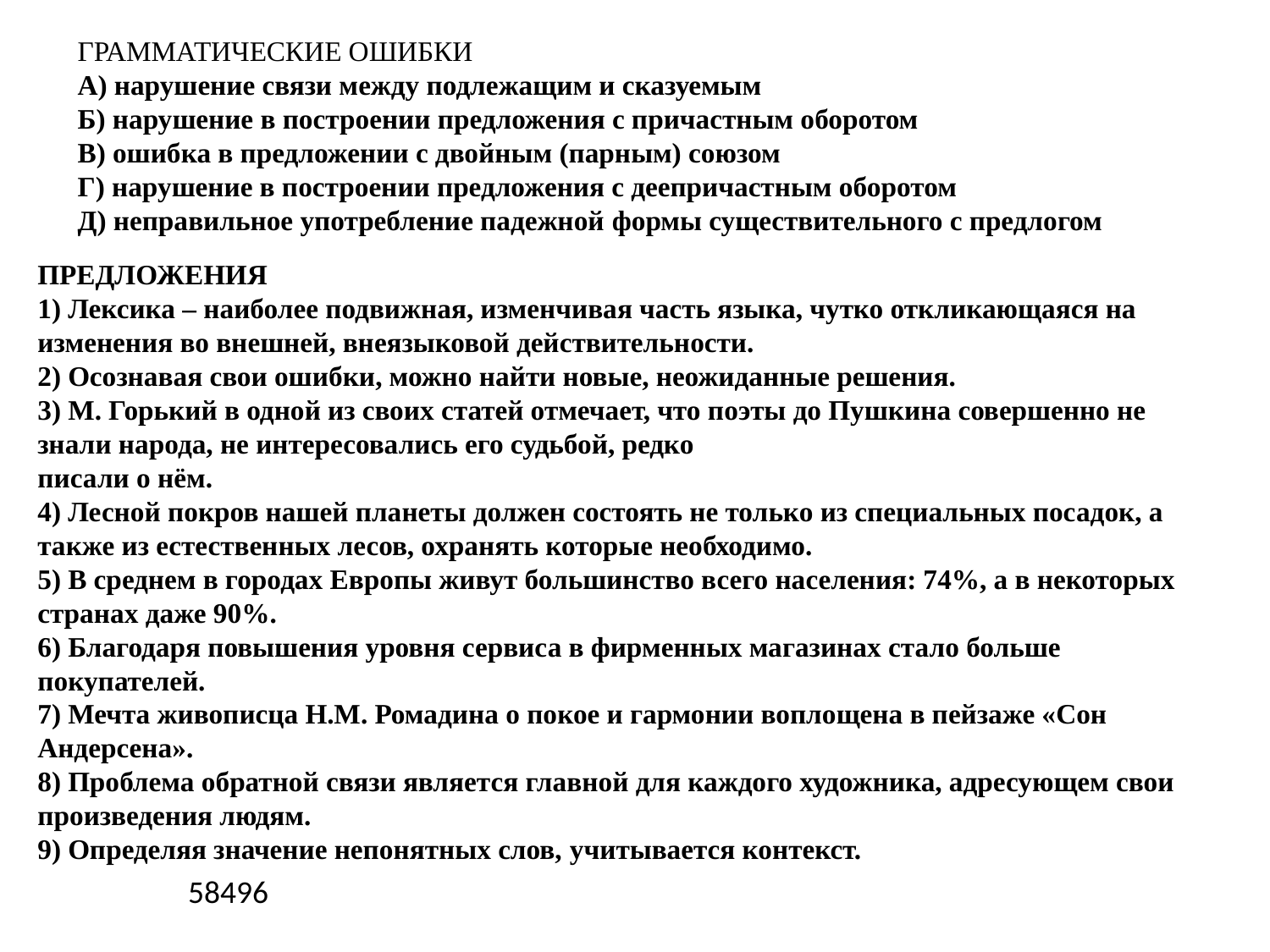

ГРАММАТИЧЕСКИЕ ОШИБКИ
А) нарушение связи между подлежащим и сказуемым
Б) нарушение в построении предложения с причастным оборотом
В) ошибка в предложении с двойным (парным) союзом
Г) нарушение в построении предложения с деепричастным оборотом
Д) неправильное употребление падежной формы существительного с предлогом
ПРЕДЛОЖЕНИЯ
1) Лексика – наиболее подвижная, изменчивая часть языка, чутко откликающаяся на изменения во внешней, внеязыковой действительности.
2) Осознавая свои ошибки, можно найти новые, неожиданные решения.
3) М. Горький в одной из своих статей отмечает, что поэты до Пушкина совершенно не знали народа, не интересовались его судьбой, редко
писали о нём.
4) Лесной покров нашей планеты должен состоять не только из специальных посадок, а также из естественных лесов, охранять которые необходимо.
5) В среднем в городах Европы живут большинство всего населения: 74%, а в некоторых странах даже 90%.
6) Благодаря повышения уровня сервиса в фирменных магазинах стало больше покупателей.
7) Мечта живописца Н.М. Ромадина о покое и гармонии воплощена в пейзаже «Сон Андерсена».
8) Проблема обратной связи является главной для каждого художника, адресующем свои произведения людям.
9) Определяя значение непонятных слов, учитывается контекст.
58496